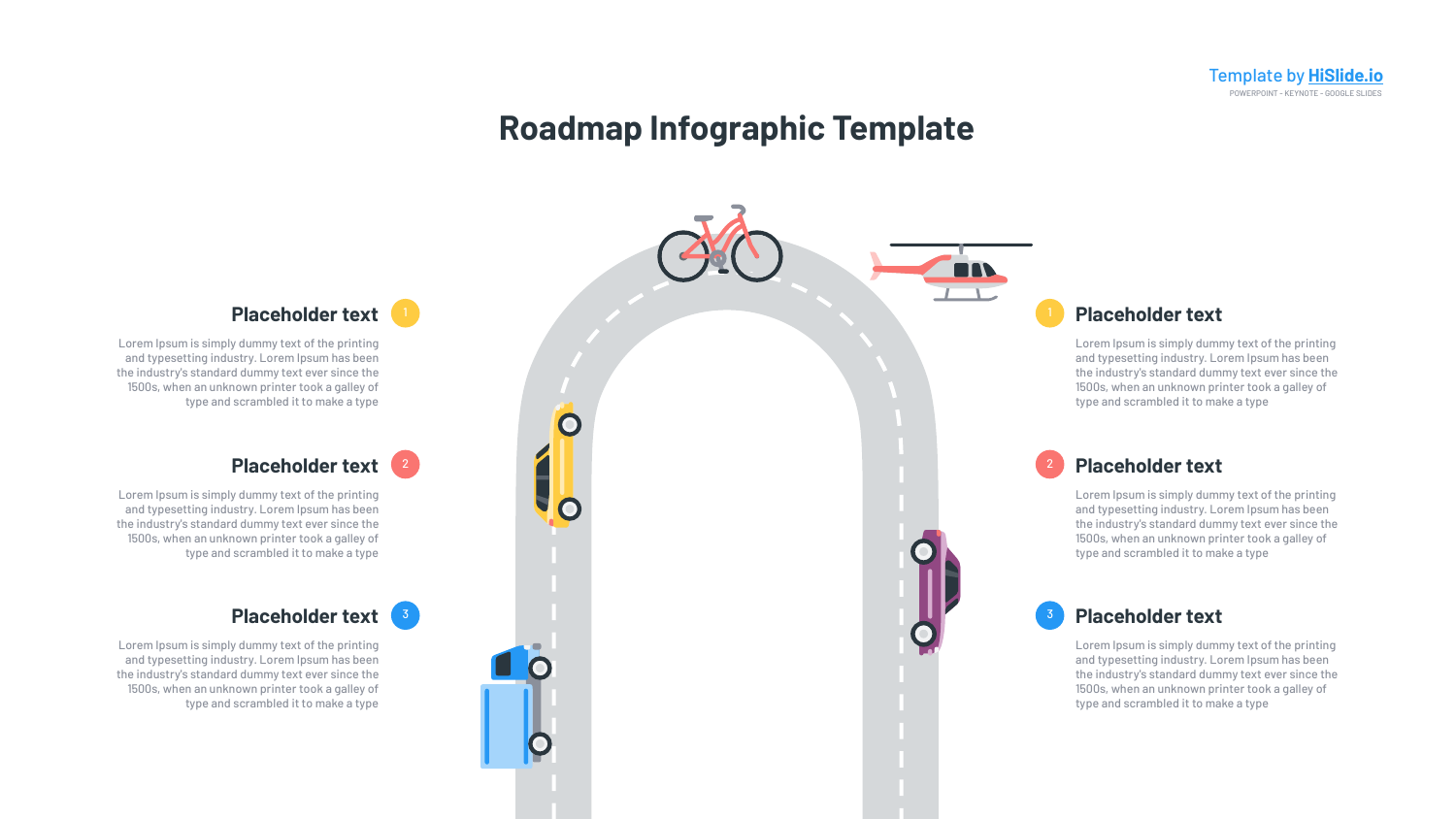

Template by HiSlide.io
POWERPOINT - KEYNOTE - GOOGLE SLIDES
Roadmap Infographic Template

Placeholder text
Placeholder text

1
1
Lorem Ipsum is simply dummy text of the printing and typesetting industry. Lorem Ipsum has been the industry's standard dummy text ever since the 1500s, when an unknown printer took a galley of type and scrambled it to make a type
Lorem Ipsum is simply dummy text of the printing and typesetting industry. Lorem Ipsum has been the industry's standard dummy text ever since the 1500s, when an unknown printer took a galley of type and scrambled it to make a type

Placeholder text
Placeholder text

2
2
Lorem Ipsum is simply dummy text of the printing and typesetting industry. Lorem Ipsum has been the industry's standard dummy text ever since the 1500s, when an unknown printer took a galley of type and scrambled it to make a type
Lorem Ipsum is simply dummy text of the printing and typesetting industry. Lorem Ipsum has been the industry's standard dummy text ever since the 1500s, when an unknown printer took a galley of type and scrambled it to make a type

Placeholder text
Placeholder text

3
3
Lorem Ipsum is simply dummy text of the printing and typesetting industry. Lorem Ipsum has been the industry's standard dummy text ever since the 1500s, when an unknown printer took a galley of type and scrambled it to make a type
Lorem Ipsum is simply dummy text of the printing and typesetting industry. Lorem Ipsum has been the industry's standard dummy text ever since the 1500s, when an unknown printer took a galley of type and scrambled it to make a type